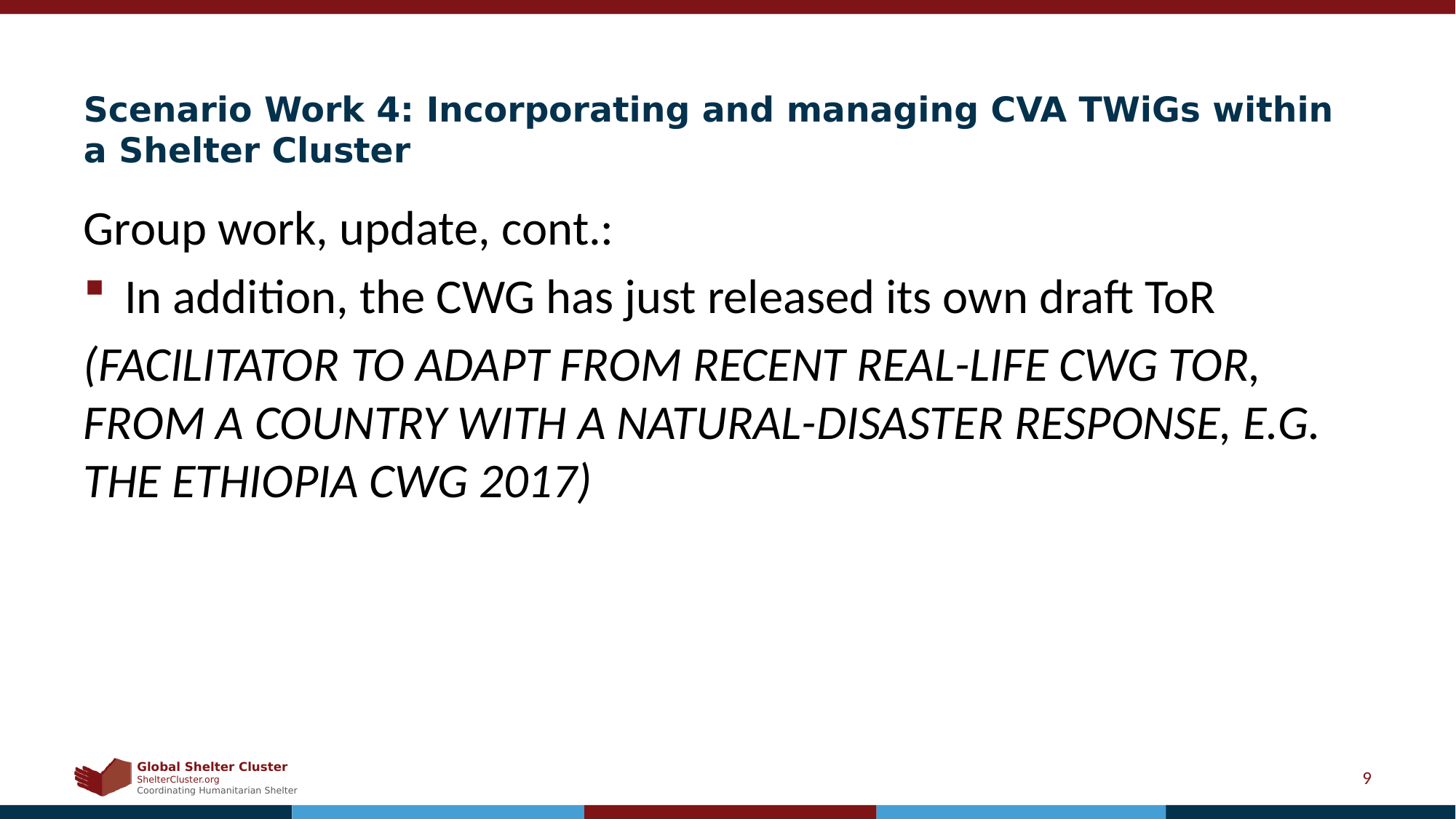

# Scenario Work 4: Incorporating and managing CVA TWiGs within a Shelter Cluster
Group work, update, cont.:
In addition, the CWG has just released its own draft ToR
(FACILITATOR TO ADAPT FROM RECENT REAL-LIFE CWG TOR, FROM A COUNTRY WITH A NATURAL-DISASTER RESPONSE, E.G. THE ETHIOPIA CWG 2017)
9